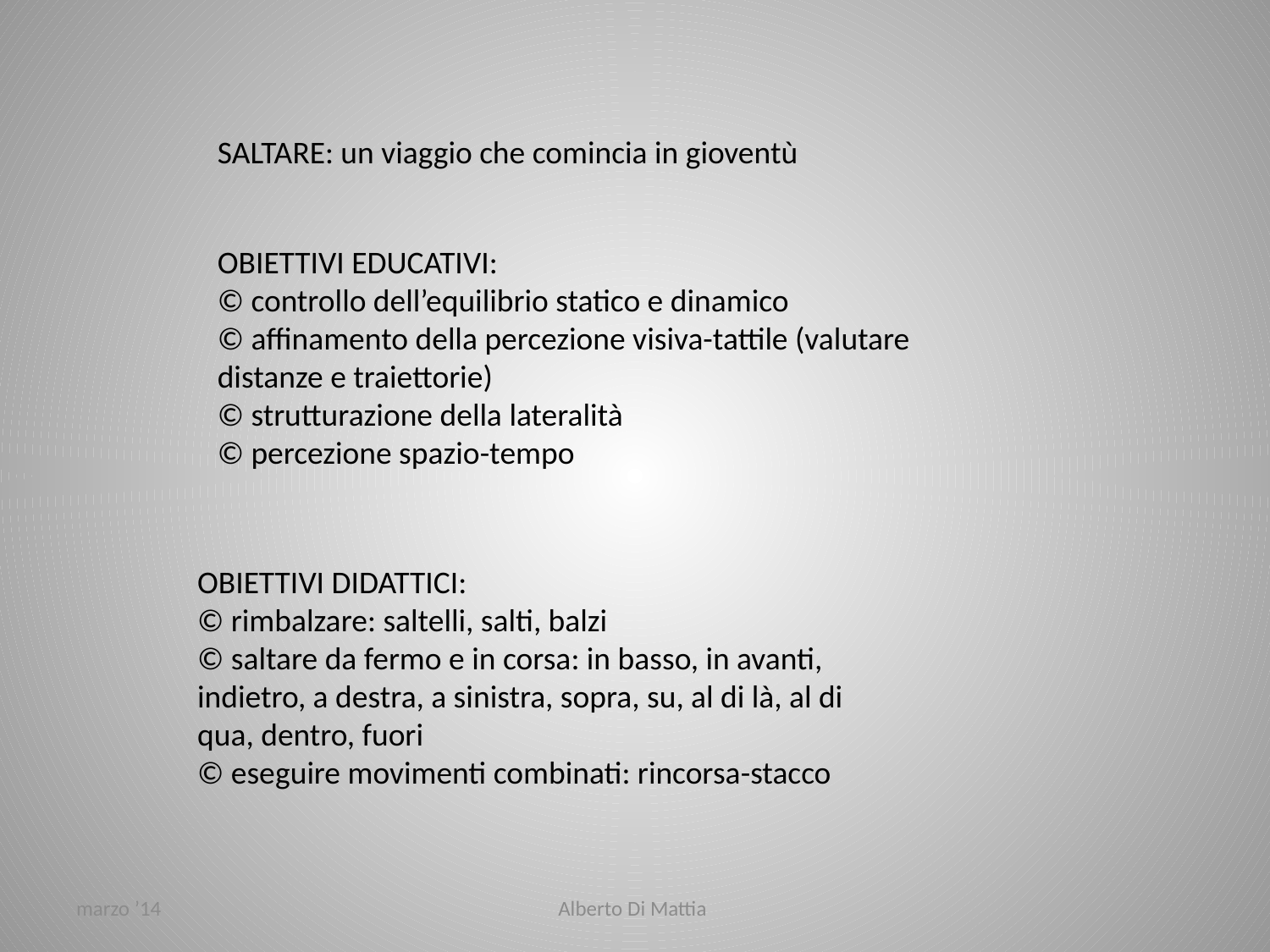

SALTARE: un viaggio che comincia in gioventù
OBIETTIVI EDUCATIVI:
© controllo dell’equilibrio statico e dinamico
© affinamento della percezione visiva-tattile (valutare
distanze e traiettorie)
© strutturazione della lateralità
© percezione spazio-tempo
OBIETTIVI DIDATTICI:
© rimbalzare: saltelli, salti, balzi
© saltare da fermo e in corsa: in basso, in avanti,
indietro, a destra, a sinistra, sopra, su, al di là, al di
qua, dentro, fuori
© eseguire movimenti combinati: rincorsa-stacco
marzo ’14
Alberto Di Mattia